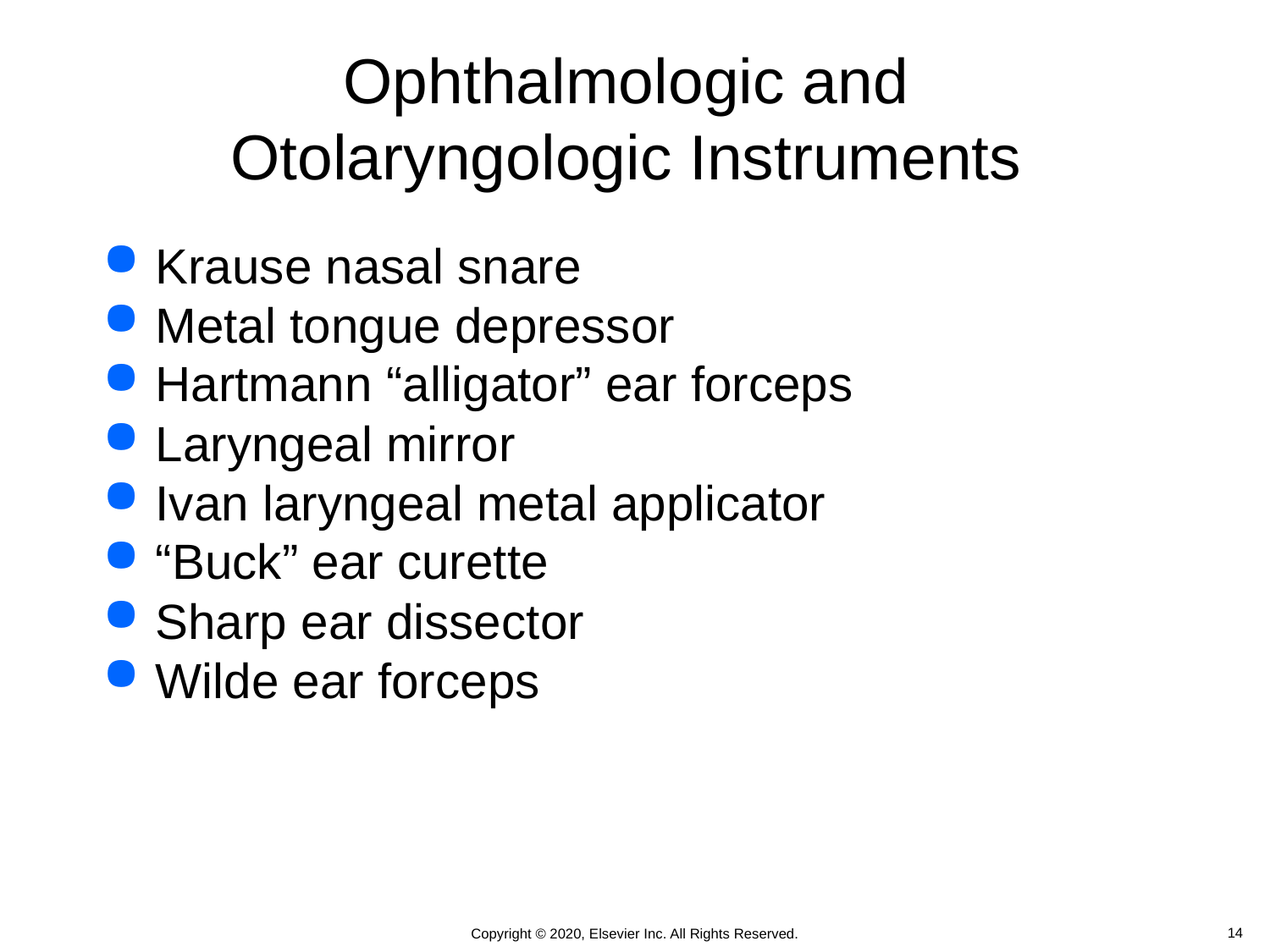

# Ophthalmologic and Otolaryngologic Instruments
Krause nasal snare
Metal tongue depressor
Hartmann “alligator” ear forceps
Laryngeal mirror
Ivan laryngeal metal applicator
“Buck” ear curette
Sharp ear dissector
Wilde ear forceps
 14